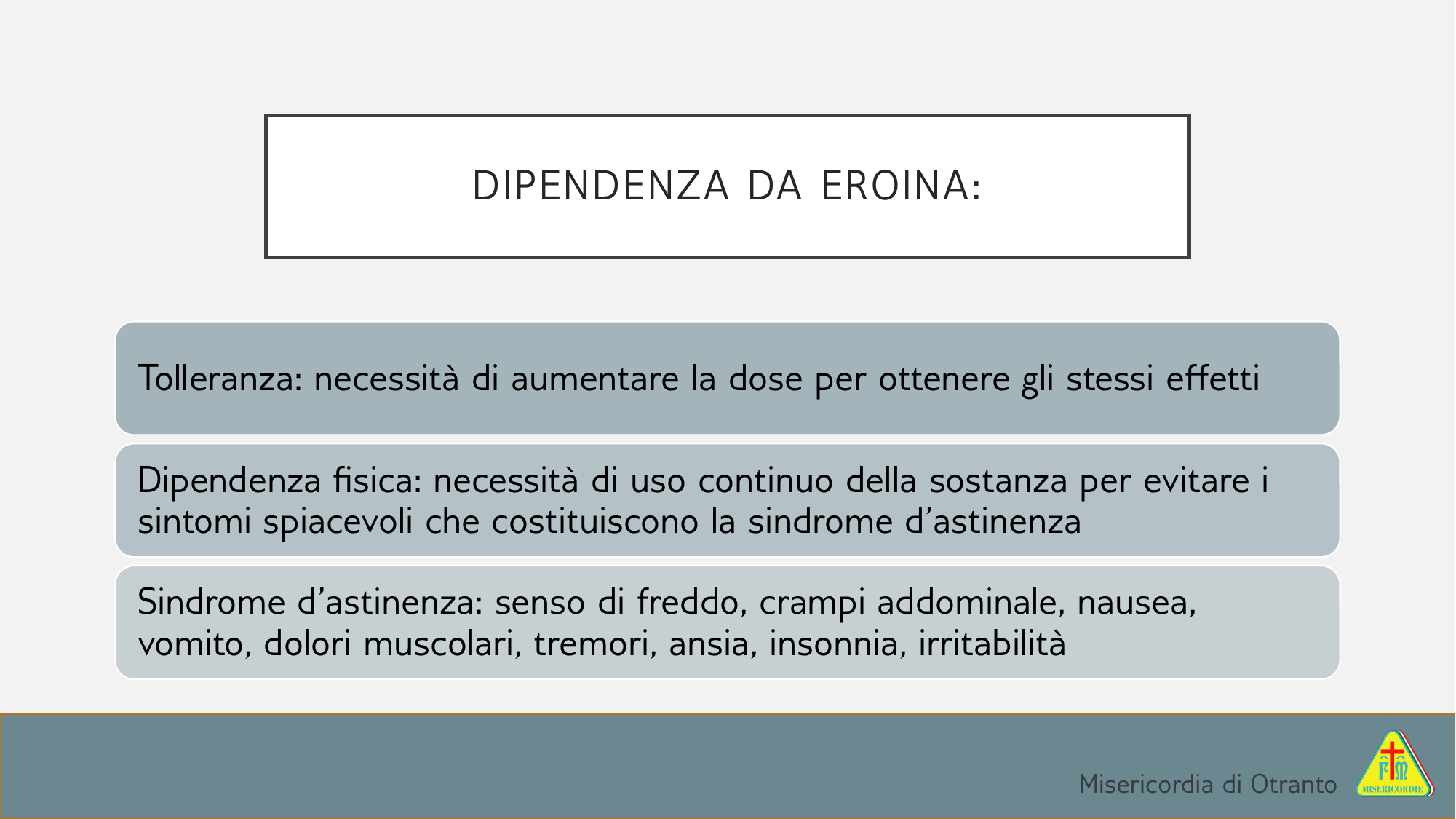

# Dipendenza da Eroina:
Tolleranza: necessità di aumentare la dose per ottenere gli stessi effetti
Dipendenza fisica: necessità di uso continuo della sostanza per evitare i sintomi spiacevoli che costituiscono la sindrome d’astinenza
Sindrome d’astinenza: senso di freddo, crampi addominale, nausea, vomito, dolori muscolari, tremori, ansia, insonnia, irritabilità